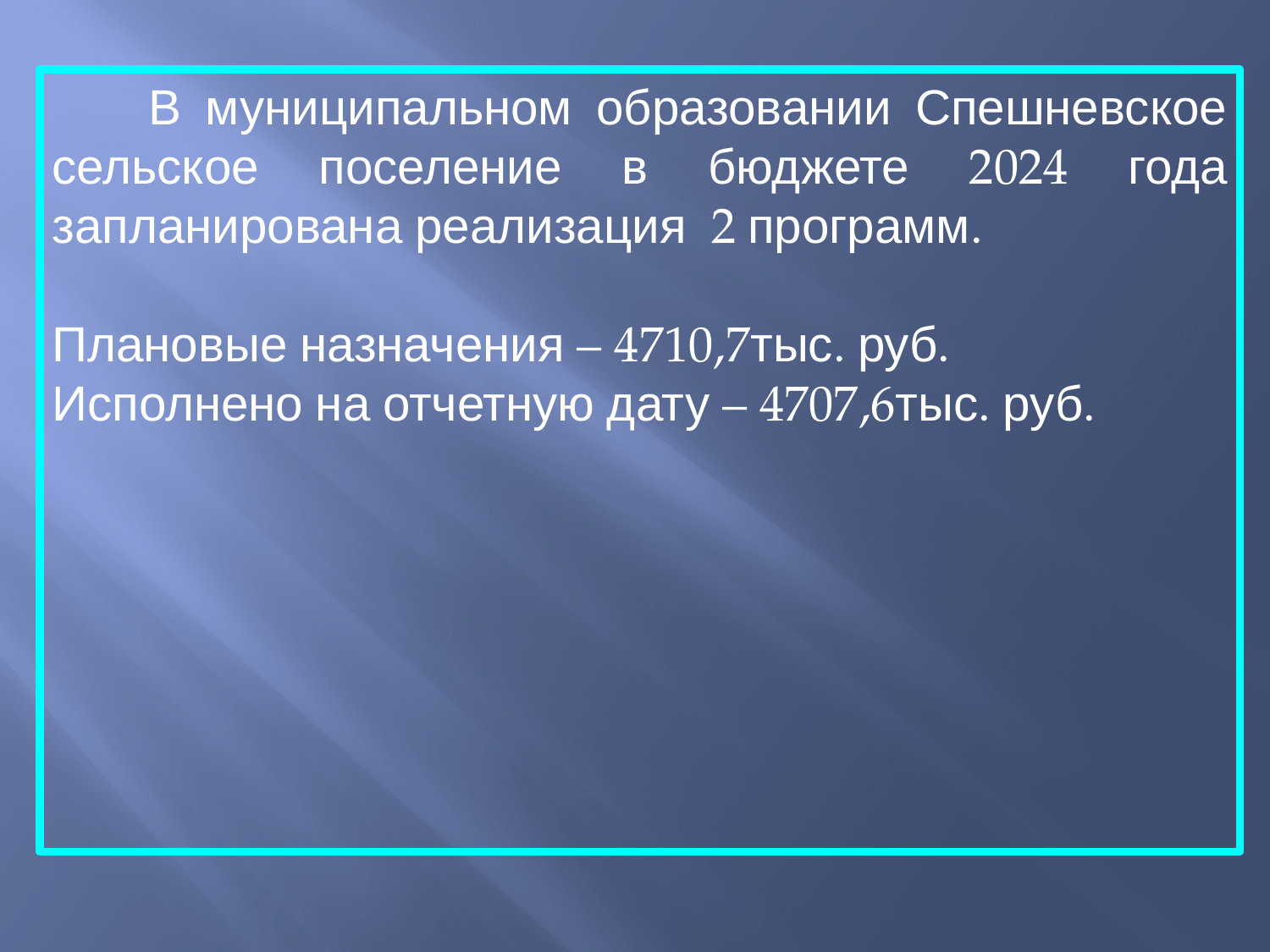

В муниципальном образовании Спешневское сельское поселение в бюджете 2024 года запланирована реализация  2 программ.

Плановые назначения – 4710,7тыс. руб.
Исполнено на отчетную дату – 4707,6тыс. руб.